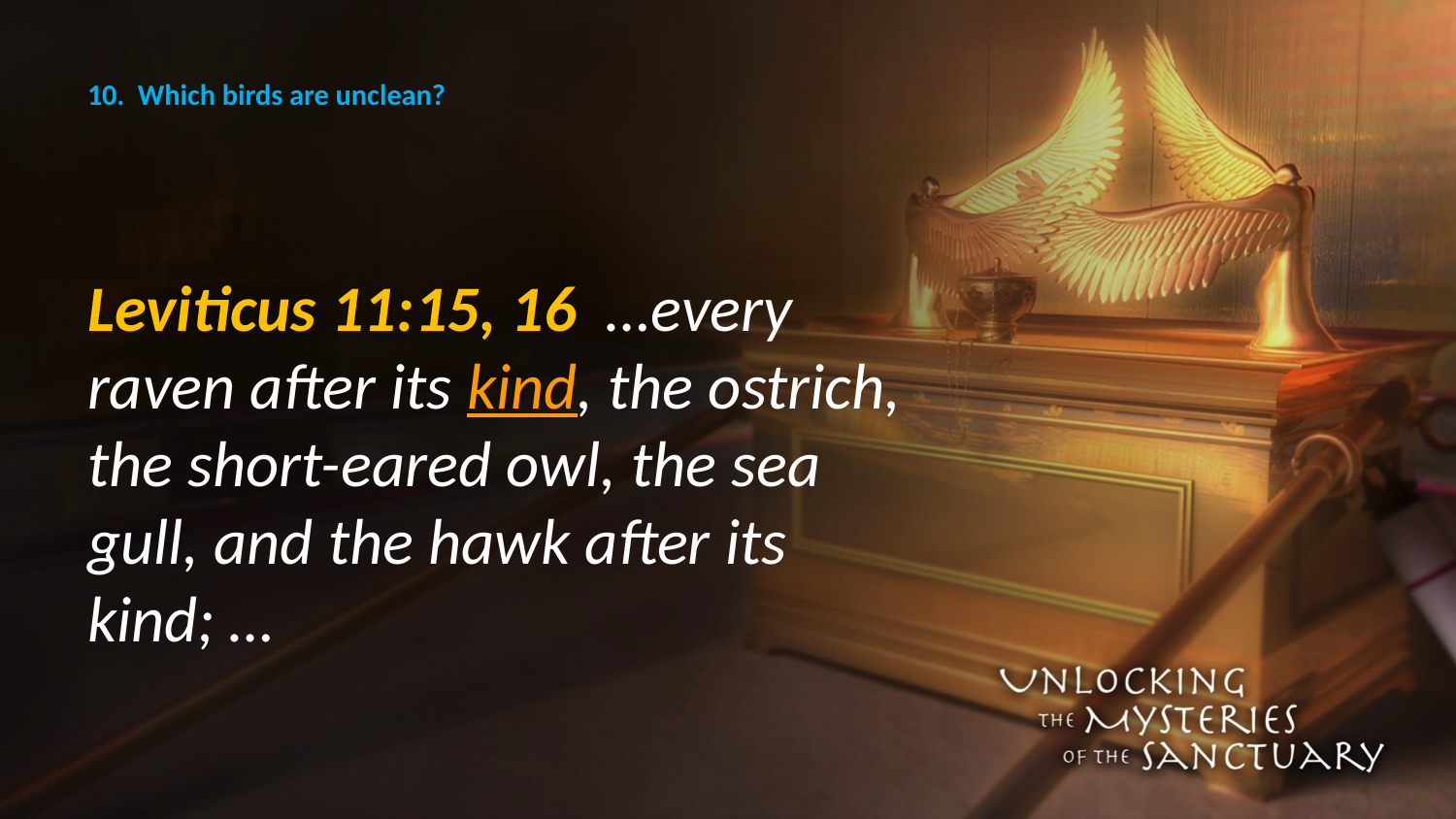

# 10.  Which birds are unclean?

Leviticus 11:15, 16  …every raven after its kind, the ostrich, the short-eared owl, the sea gull, and the hawk after its kind; …